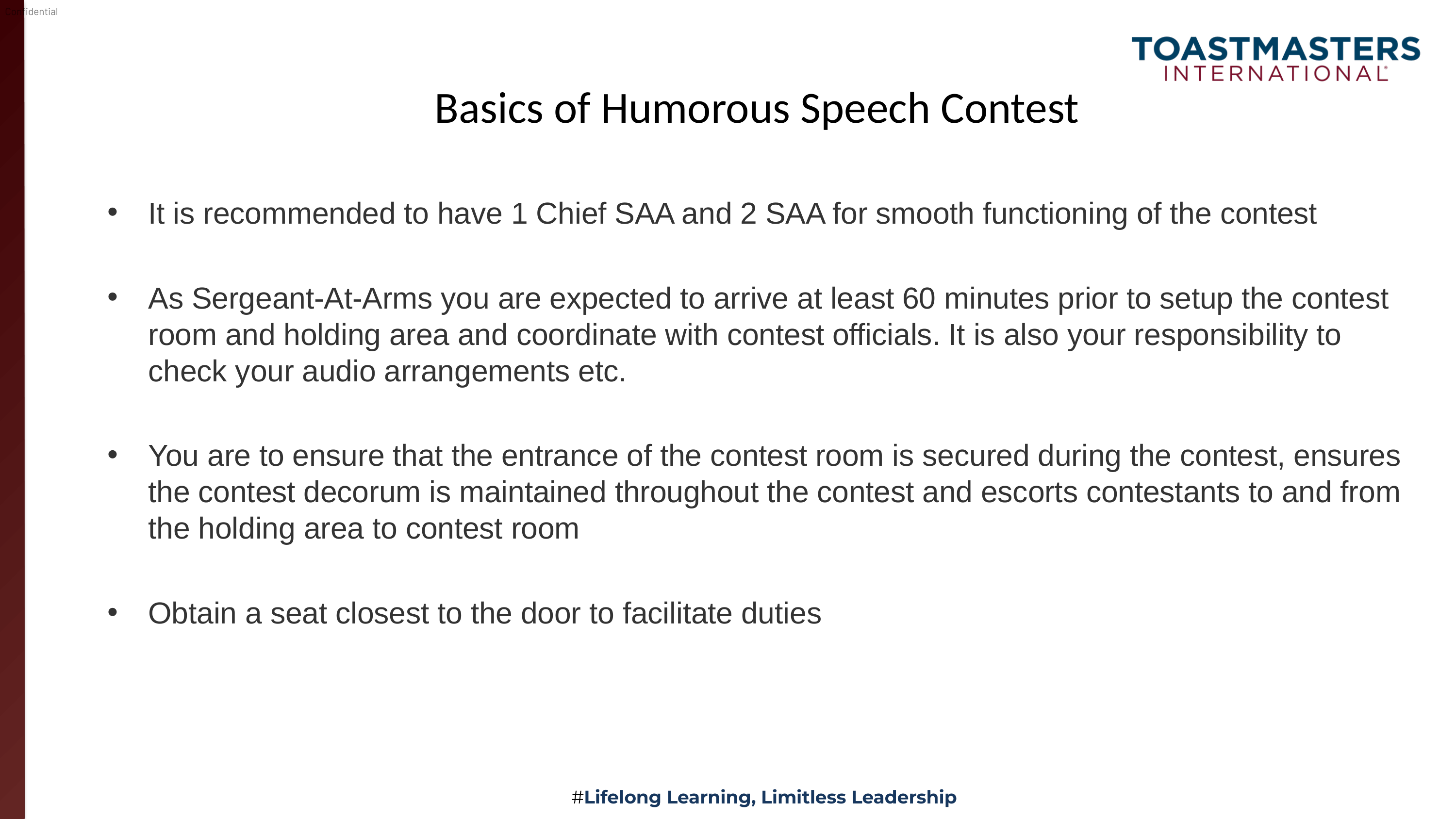

# Basics of Humorous Speech Contest
It is recommended to have 1 Chief SAA and 2 SAA for smooth functioning of the contest

As Sergeant-At-Arms you are expected to arrive at least 60 minutes prior to setup the contest room and holding area and coordinate with contest officials. It is also your responsibility to check your audio arrangements etc.

You are to ensure that the entrance of the contest room is secured during the contest, ensures the contest decorum is maintained throughout the contest and escorts contestants to and from the holding area to contest room

Obtain a seat closest to the door to facilitate duties